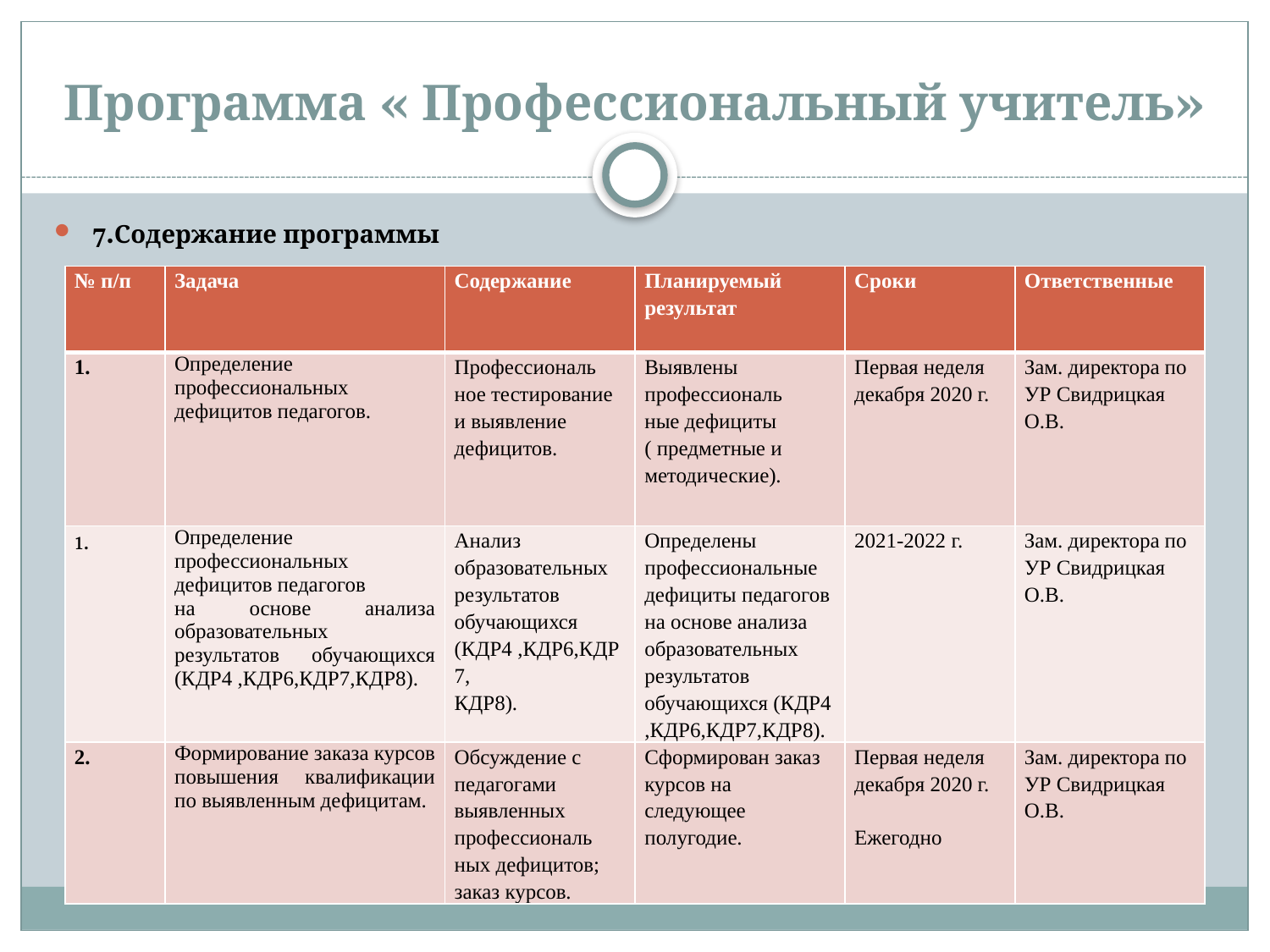

# Программа « Профессиональный учитель»
7.Содержание программы

| № п/п | Задача | Содержание | Планируемый результат | Сроки | Ответственные |
| --- | --- | --- | --- | --- | --- |
| 1. | Определение профессиональных дефицитов педагогов. | Профессиональ ное тестирование и выявление дефицитов. | Выявлены профессиональ ные дефициты ( предметные и методические). | Первая неделя декабря 2020 г. | Зам. директора по УР Свидрицкая О.В. |
| 1. | Определение профессиональных дефицитов педагогов на основе анализа образовательных результатов обучающихся (КДР4 ,КДР6,КДР7,КДР8). | Анализ образовательных результатов обучающихся (КДР4 ,КДР6,КДР7, КДР8). | Определены профессиональные дефициты педагогов на основе анализа образовательных результатов обучающихся (КДР4 ,КДР6,КДР7,КДР8). | 2021-2022 г. | Зам. директора по УР Свидрицкая О.В. |
| 2. | Формирование заказа курсов повышения квалификации по выявленным дефицитам. | Обсуждение с педагогами выявленных профессиональ ных дефицитов; заказ курсов. | Сформирован заказ курсов на следующее полугодие. | Первая неделя декабря 2020 г. Ежегодно | Зам. директора по УР Свидрицкая О.В. |